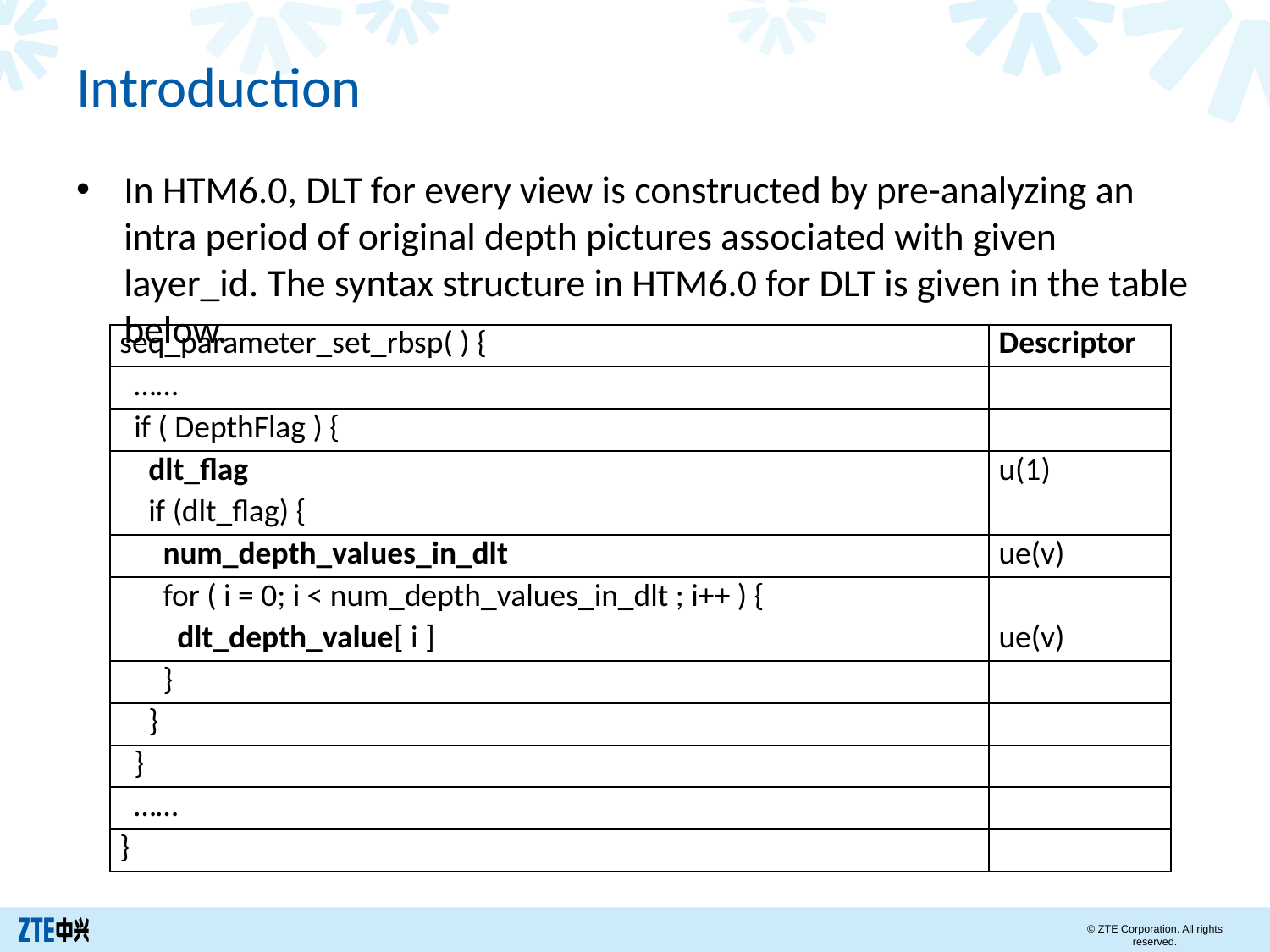

# Introduction
In HTM6.0, DLT for every view is constructed by pre-analyzing an intra period of original depth pictures associated with given layer_id. The syntax structure in HTM6.0 for DLT is given in the table below.
| seq\_parameter\_set\_rbsp( ) { | Descriptor |
| --- | --- |
| …… |  |
| if ( DepthFlag ) { |  |
| dlt\_flag | u(1) |
| if (dlt\_flag) { |  |
| num\_depth\_values\_in\_dlt | ue(v) |
| for ( i = 0; i < num\_depth\_values\_in\_dlt ; i++ ) { |  |
| dlt\_depth\_value[ i ] | ue(v) |
| } |  |
| } |  |
| } |  |
| …… |  |
| } |  |